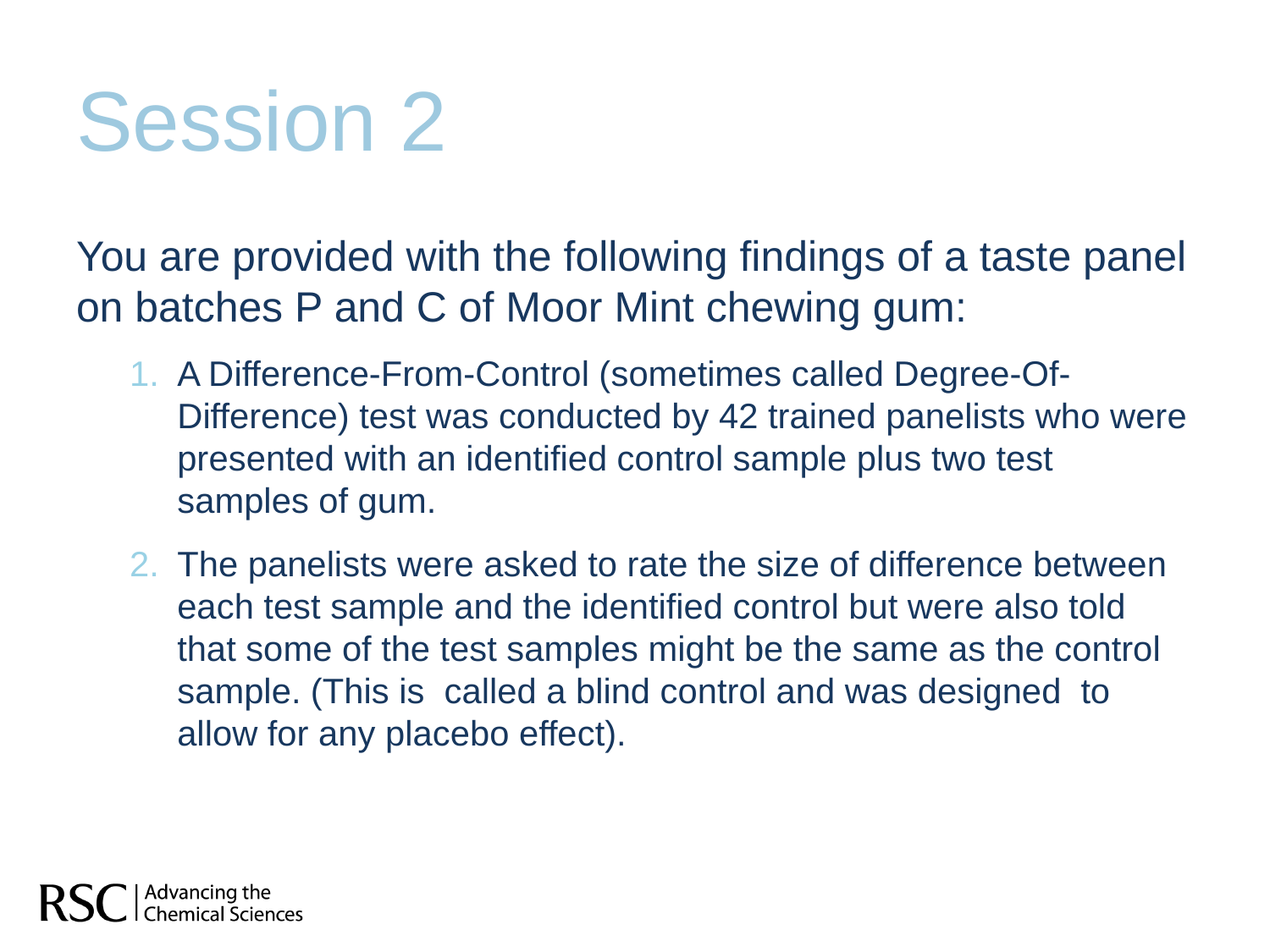

# Session 2
You are provided with the following findings of a taste panel on batches P and C of Moor Mint chewing gum:
A Difference-From-Control (sometimes called Degree-Of-Difference) test was conducted by 42 trained panelists who were presented with an identified control sample plus two test samples of gum.
The panelists were asked to rate the size of difference between each test sample and the identified control but were also told that some of the test samples might be the same as the control sample. (This is  called a blind control and was designed  to allow for any placebo effect).